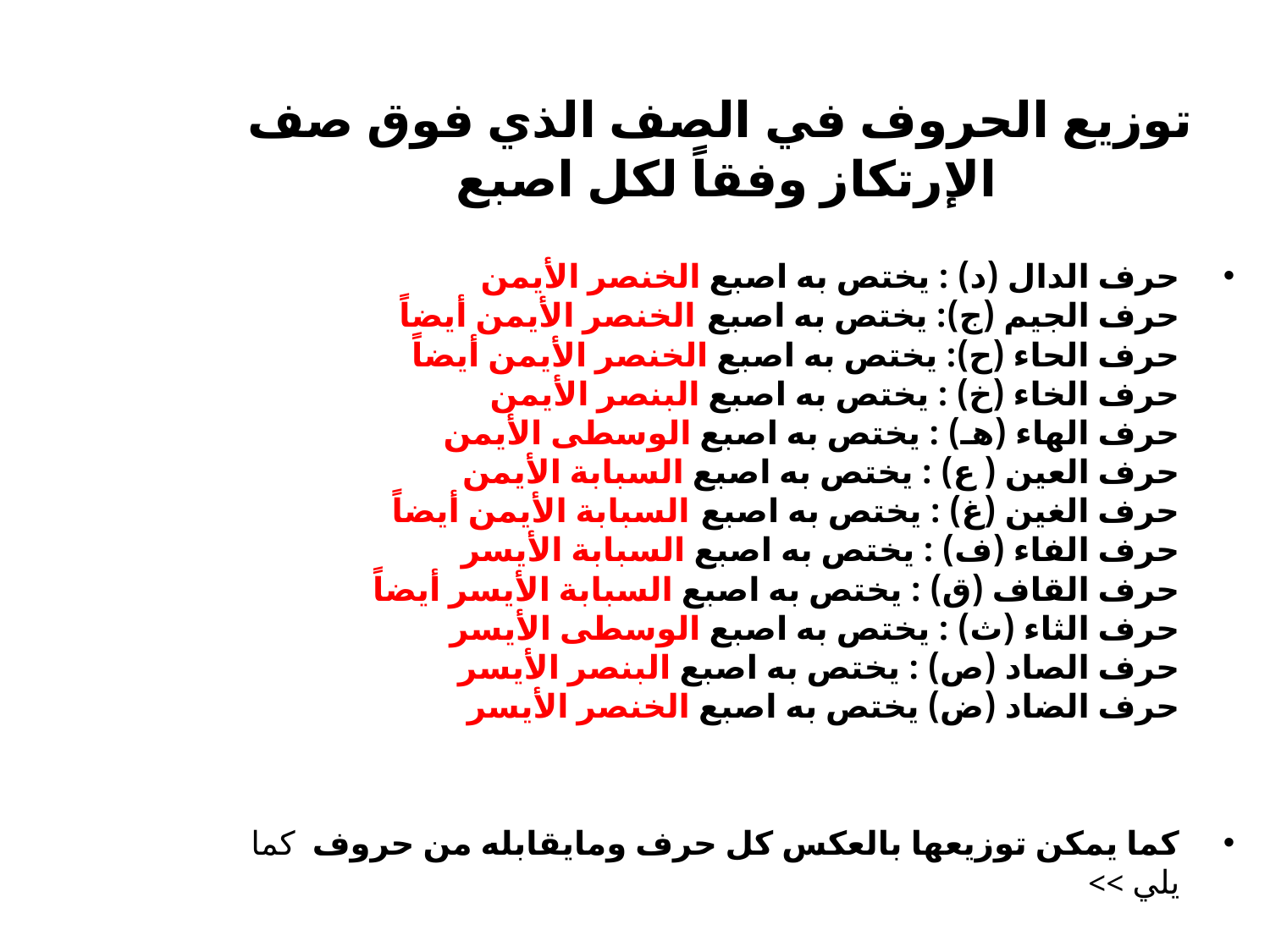

# توزيع الحروف في الصف الذي فوق صف الإرتكاز وفقاً لكل اصبع
حرف الدال (د) : يختص به اصبع الخنصر الأيمن 
حرف الجيم (ج): يختص به اصبع الخنصر الأيمن أيضاً 
حرف الحاء (ح): يختص به اصبع الخنصر الأيمن أيضاً
حرف الخاء (خ) : يختص به اصبع البنصر الأيمن 
حرف الهاء (هـ) : يختص به اصبع الوسطى الأيمن 
حرف العين ( ع) : يختص به اصبع السبابة الأيمن
حرف الغين (غ) : يختص به اصبع السبابة الأيمن أيضاً 
حرف الفاء (ف) : يختص به اصبع السبابة الأيسر 
حرف القاف (ق) : يختص به اصبع السبابة الأيسر أيضاً 
حرف الثاء (ث) : يختص به اصبع الوسطى الأيسر 
حرف الصاد (ص) : يختص به اصبع البنصر الأيسر 
حرف الضاد (ض) يختص به اصبع الخنصر الأيسر

كما يمكن توزيعها بالعكس كل حرف ومايقابله من حروف  كما يلي >>